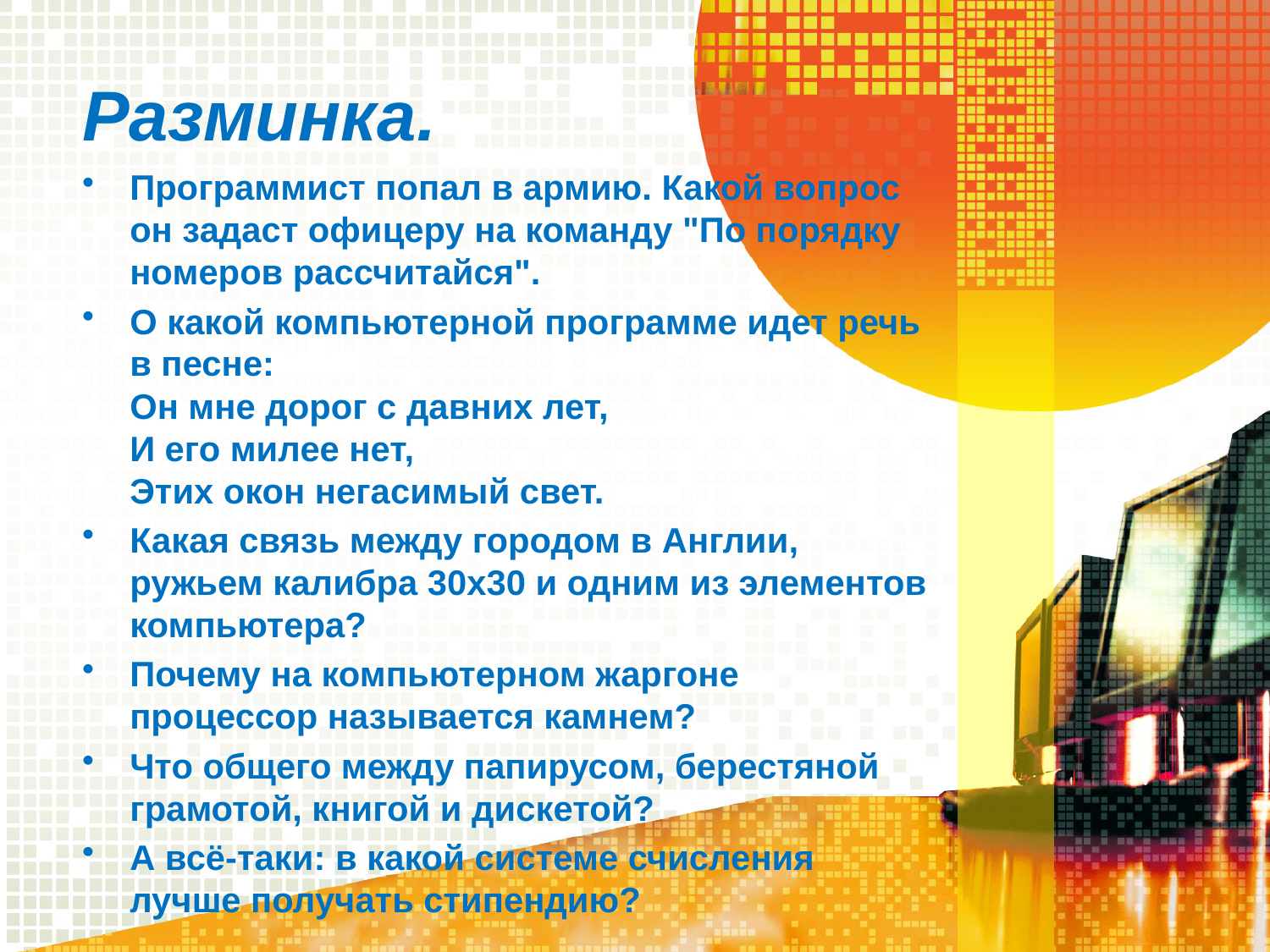

# Разминка.
Программист попал в армию. Какой вопрос он задаст офицеру на команду "По порядку номеров рассчитайся".
О какой компьютерной программе идет речь в песне:
Он мне дорог с давних лет,
И его милее нет,
Этих окон негасимый свет.
Какая связь между городом в Англии, ружьем калибра 30х30 и одним из элементов компьютера?
Почему на компьютерном жаргоне процессор называется камнем?
Что общего между папирусом, берестяной грамотой, книгой и дискетой?
А всё-таки: в какой системе счисления лучше получать стипендию?